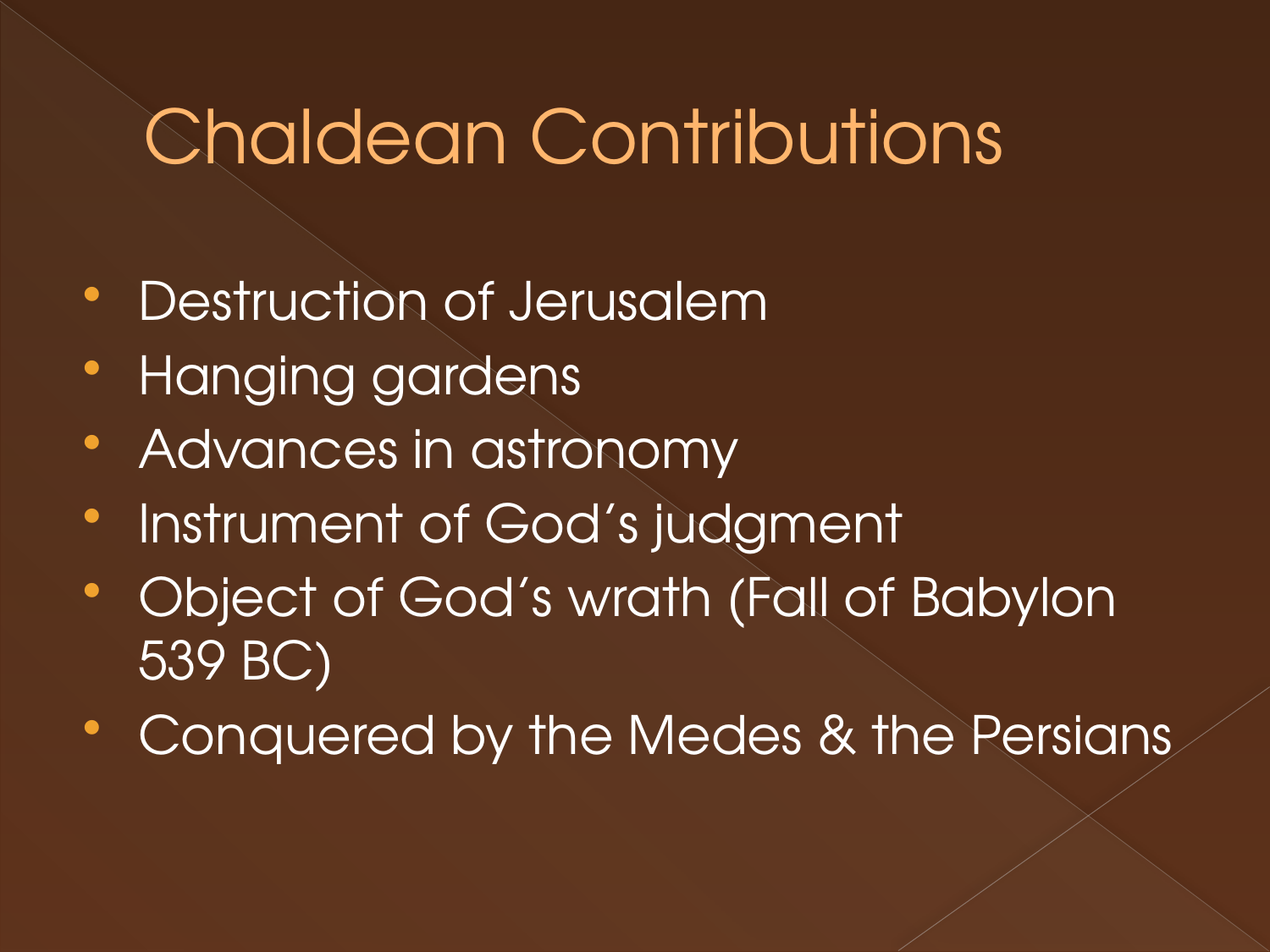

# Chaldean Contributions
Destruction of Jerusalem
Hanging gardens
Advances in astronomy
Instrument of God’s judgment
Object of God’s wrath (Fall of Babylon 539 BC)
Conquered by the Medes & the Persians